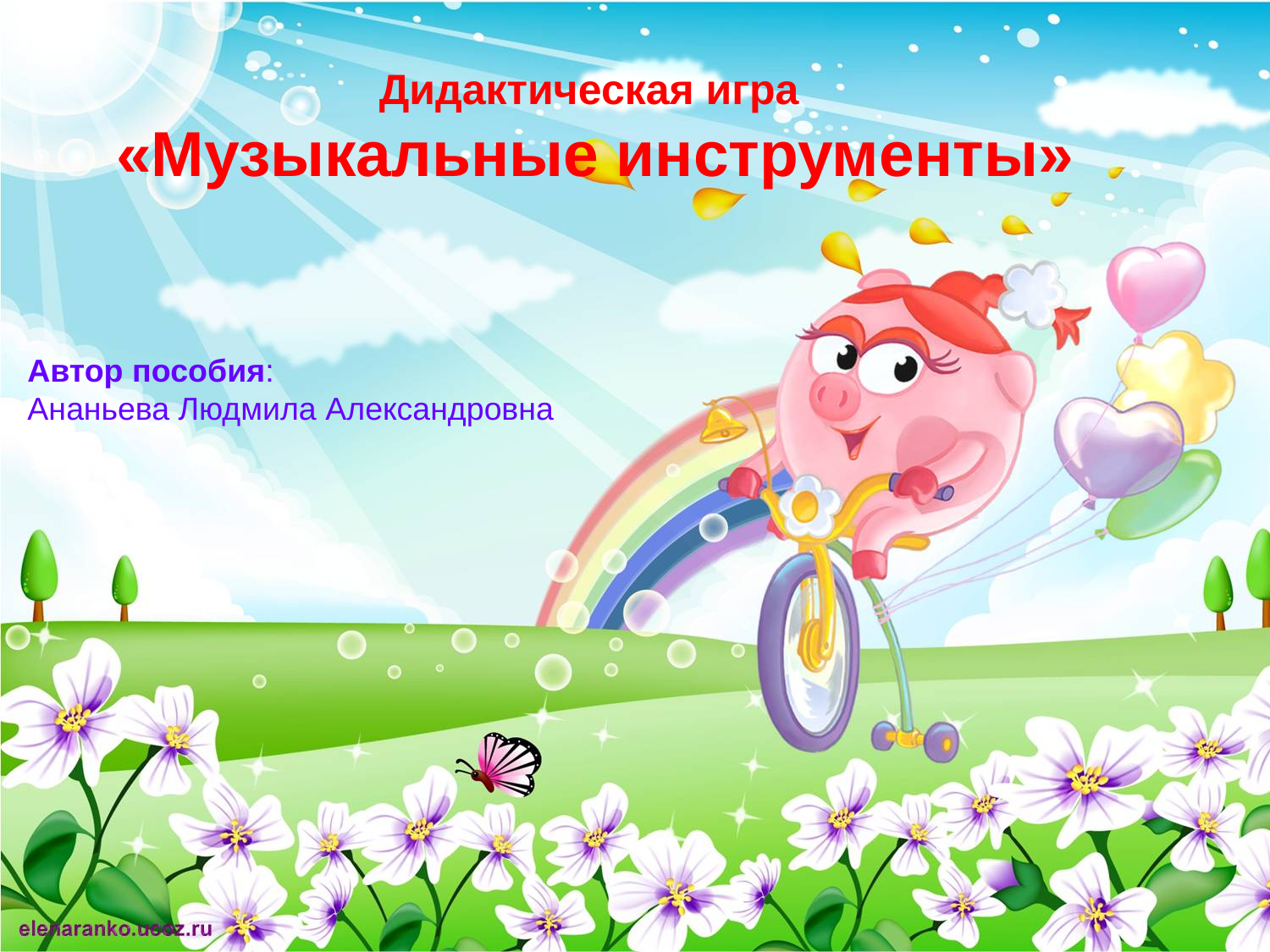

Дидактическая игра
«Музыкальные инструменты»

Автор пособия:
Ананьева Людмила Александровна